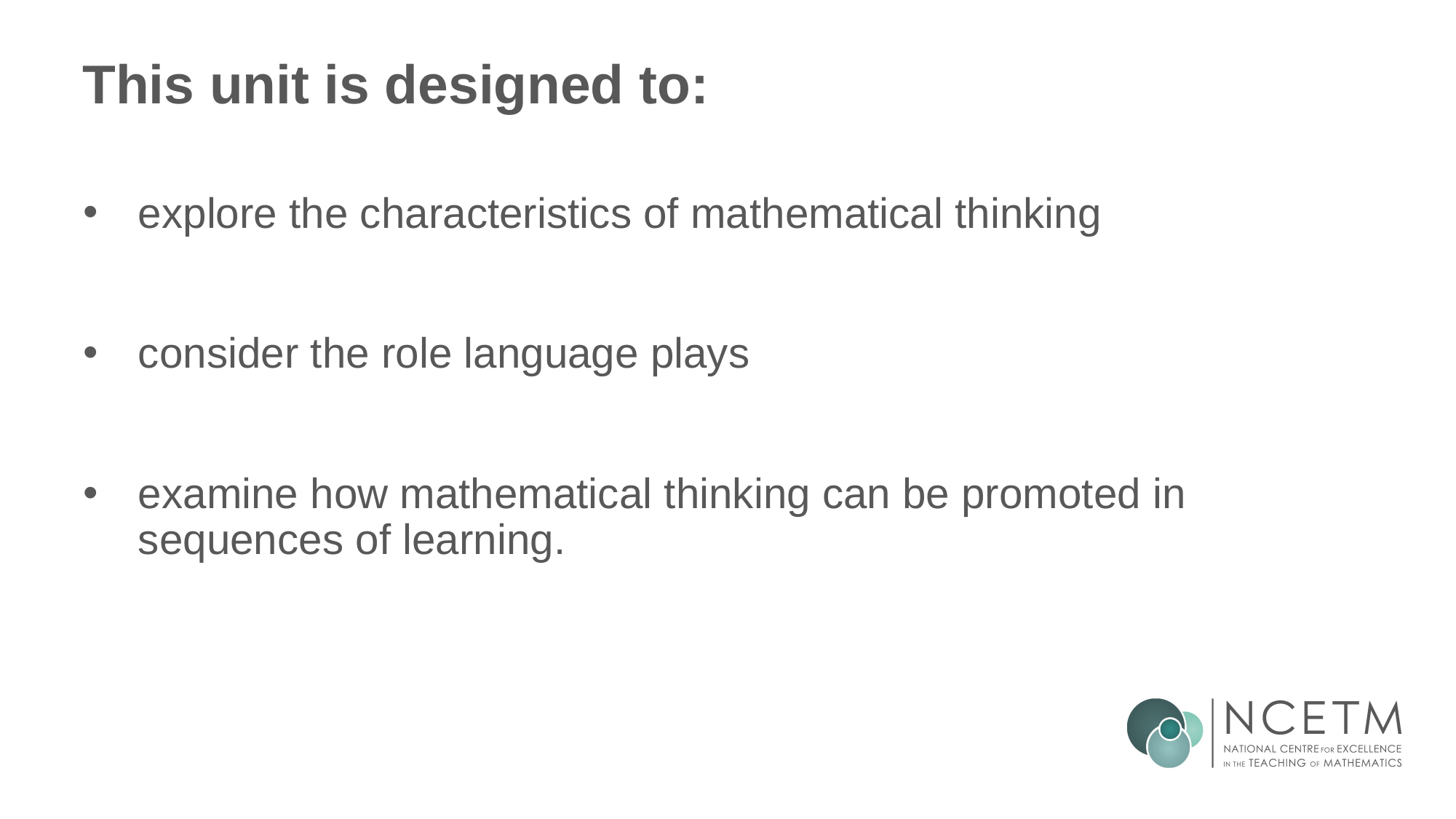

# This unit is designed to:
explore the characteristics of mathematical thinking

consider the role language plays

examine how mathematical thinking can be promoted in sequences of learning.